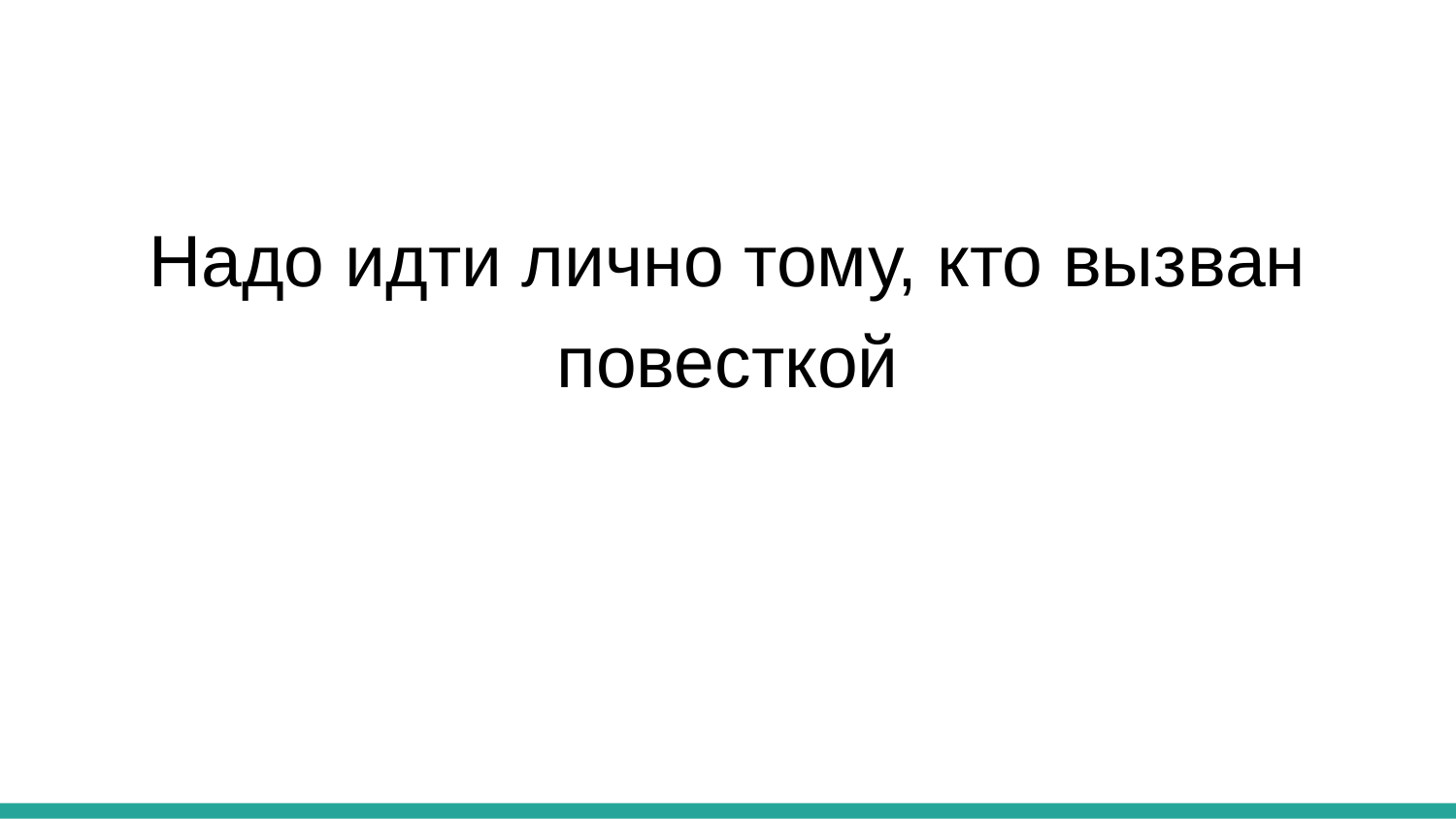

Надо идти лично тому, кто вызван повесткой